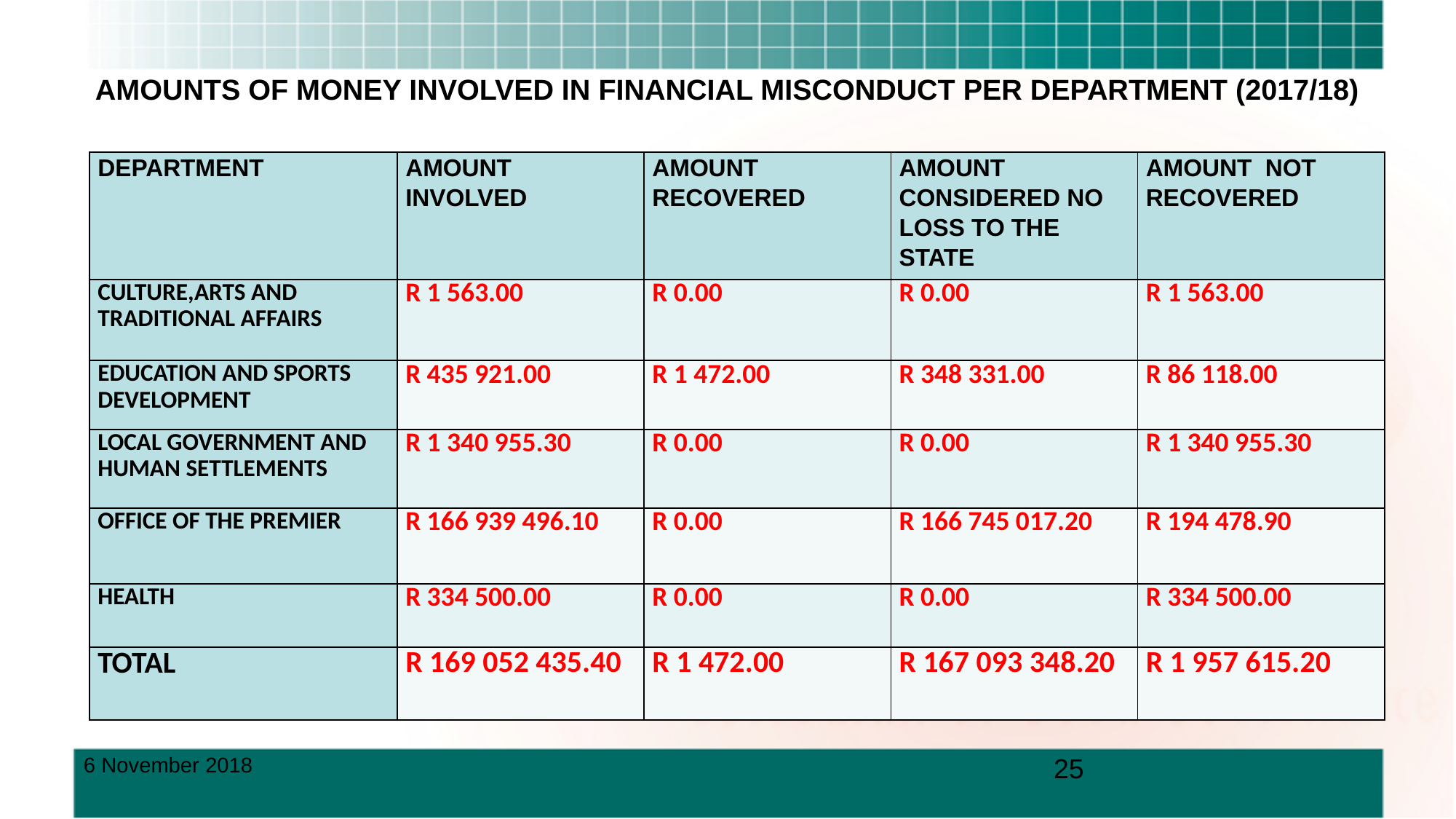

# AMOUNTS OF MONEY INVOLVED IN FINANCIAL MISCONDUCT PER DEPARTMENT (2017/18)
| DEPARTMENT | AMOUNT INVOLVED | AMOUNT RECOVERED | AMOUNT CONSIDERED NO LOSS TO THE STATE | AMOUNT NOT RECOVERED |
| --- | --- | --- | --- | --- |
| CULTURE,ARTS AND TRADITIONAL AFFAIRS | R 1 563.00 | R 0.00 | R 0.00 | R 1 563.00 |
| EDUCATION AND SPORTS DEVELOPMENT | R 435 921.00 | R 1 472.00 | R 348 331.00 | R 86 118.00 |
| LOCAL GOVERNMENT AND HUMAN SETTLEMENTS | R 1 340 955.30 | R 0.00 | R 0.00 | R 1 340 955.30 |
| OFFICE OF THE PREMIER | R 166 939 496.10 | R 0.00 | R 166 745 017.20 | R 194 478.90 |
| HEALTH | R 334 500.00 | R 0.00 | R 0.00 | R 334 500.00 |
| TOTAL | R 169 052 435.40 | R 1 472.00 | R 167 093 348.20 | R 1 957 615.20 |
6 November 2018
25